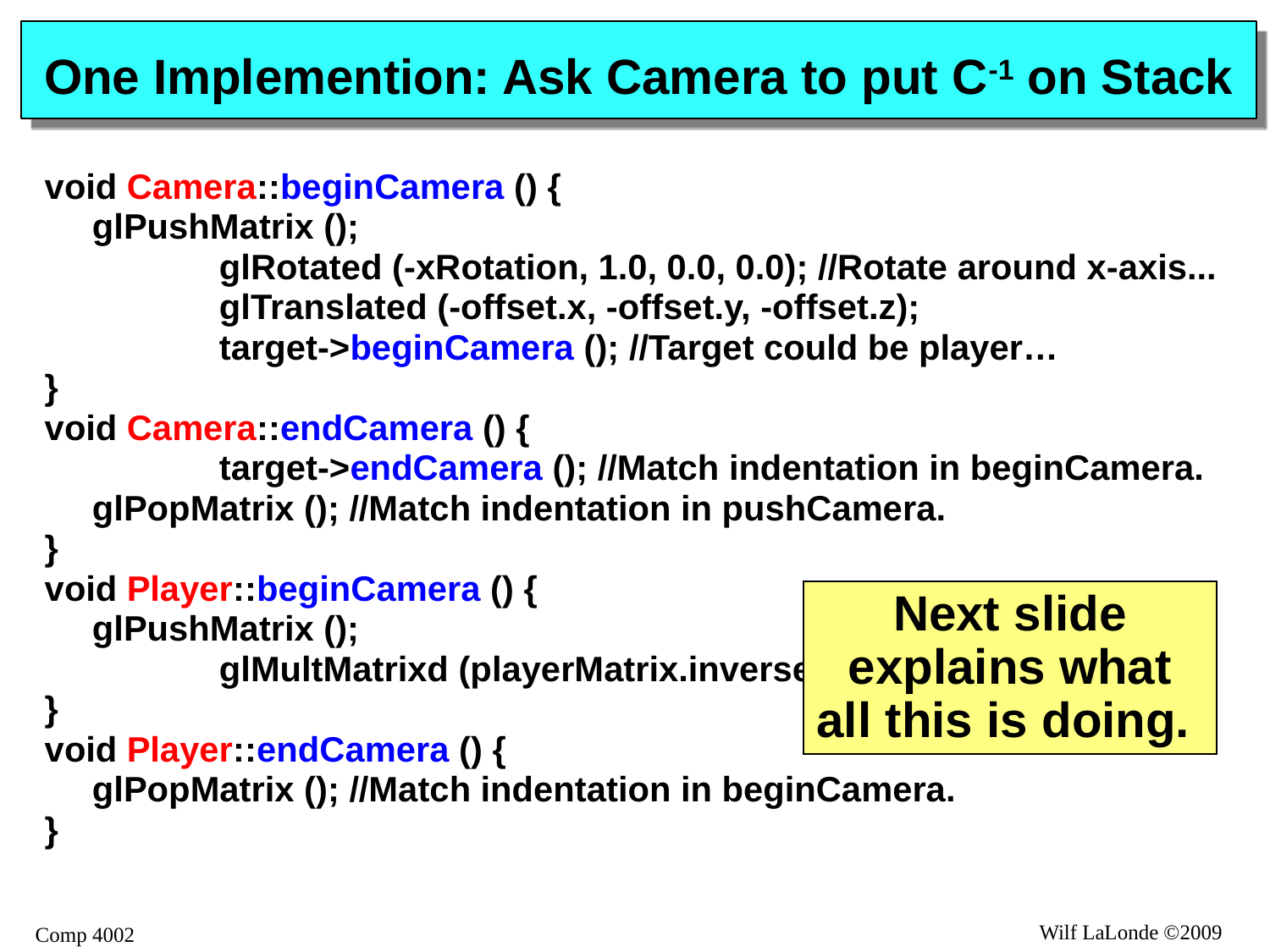

# One Implemention: Ask Camera to put C-1 on Stack
void Camera::beginCamera () {
	glPushMatrix ();
		glRotated (-xRotation, 1.0, 0.0, 0.0); //Rotate around x-axis...
		glTranslated (-offset.x, -offset.y, -offset.z);
		target->beginCamera (); //Target could be player…
}
void Camera::endCamera () {
		target->endCamera (); //Match indentation in beginCamera.
	glPopMatrix (); //Match indentation in pushCamera.
}
void Player::beginCamera () {
	glPushMatrix ();
		glMultMatrixd (playerMatrix.inverse);
}
void Player::endCamera () {
	glPopMatrix (); //Match indentation in beginCamera.
}
Next slide
explains what
all this is doing.